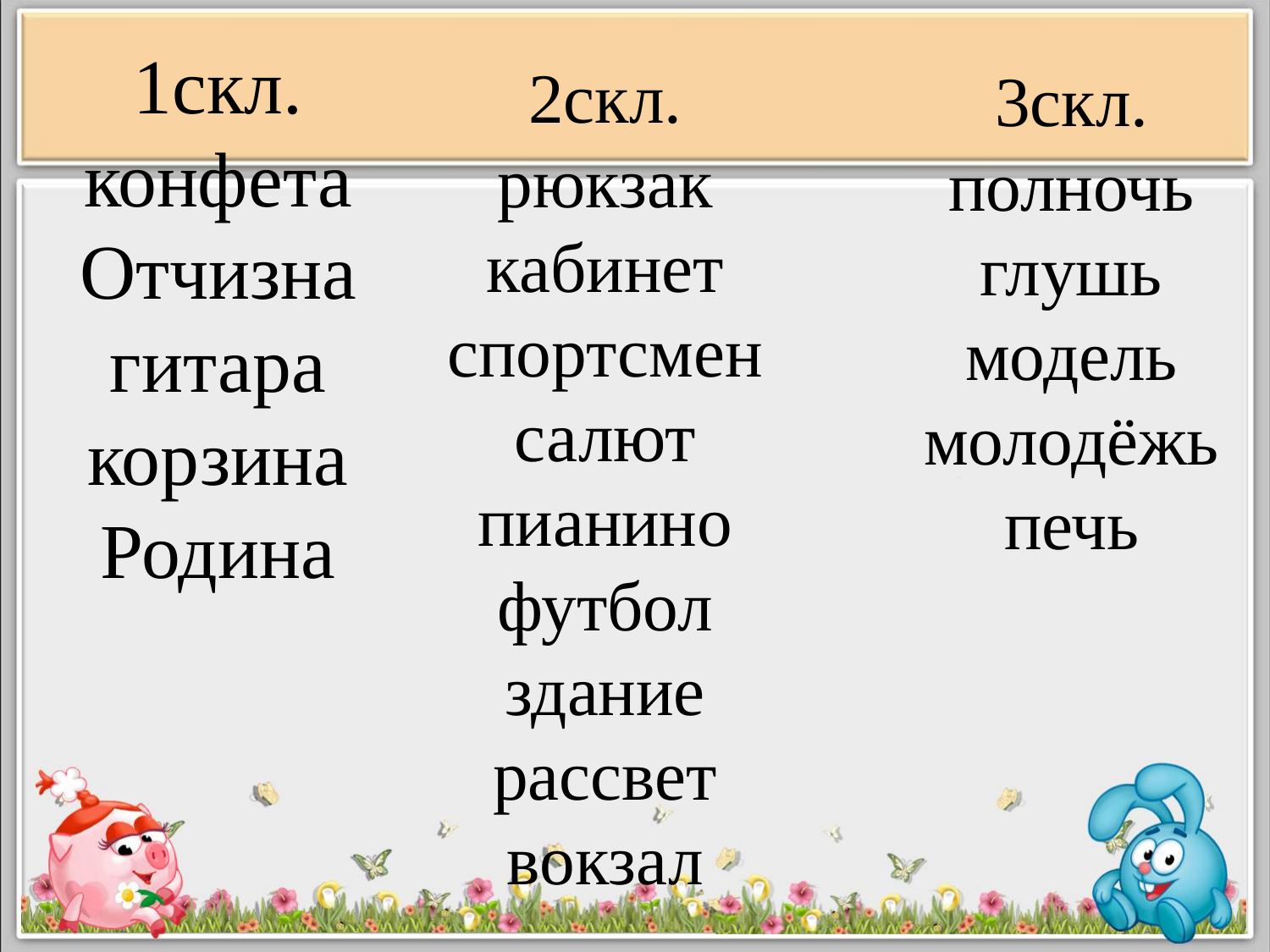

1скл.
конфета
Отчизна
гитара
корзина
Родина

2скл.
рюкзак
кабинет
спортсмен
салют
пианино
футбол
здание
рассвет
вокзал

3скл.
полночь
глушь
модель
молодёжь
печь